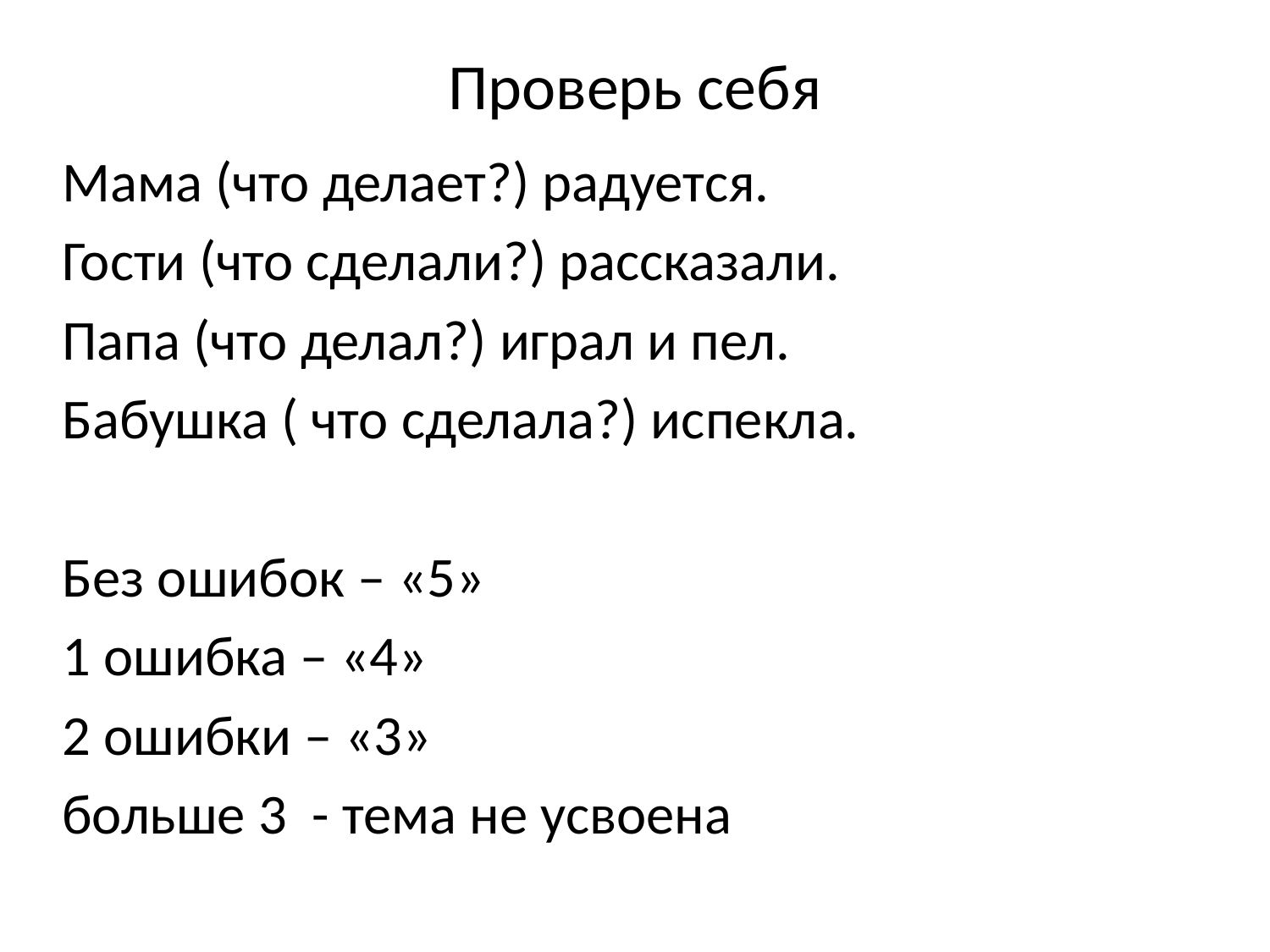

# Проверь себя
Мама (что делает?) радуется.
Гости (что сделали?) рассказали.
Папа (что делал?) играл и пел.
Бабушка ( что сделала?) испекла.

Без ошибок – «5»
1 ошибка – «4»
2 ошибки – «3»
больше 3  - тема не усвоена